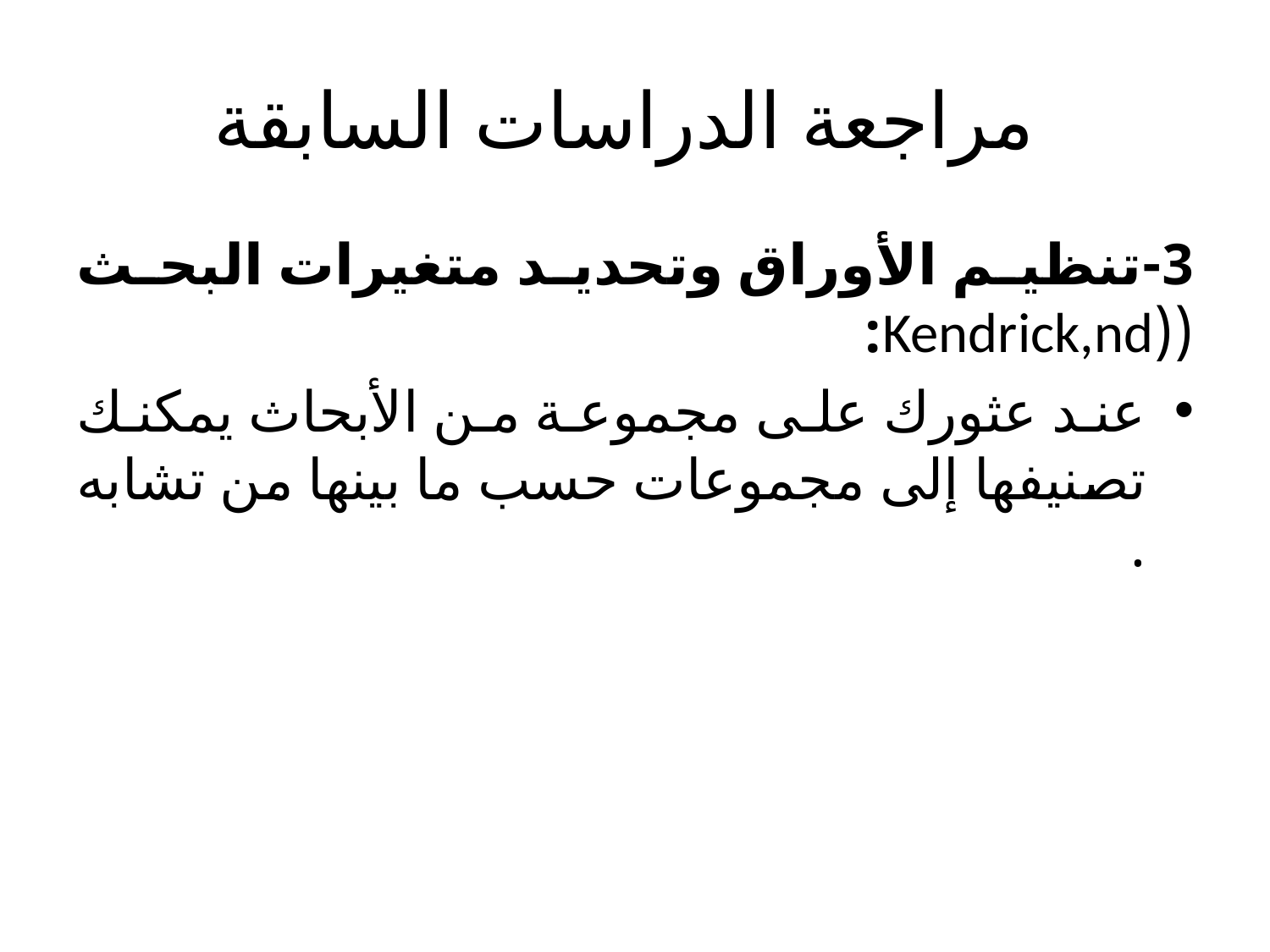

# مراجعة الدراسات السابقة
3-تنظيم الأوراق وتحديد متغيرات البحث ((Kendrick,nd:
عند عثورك على مجموعة من الأبحاث يمكنك تصنيفها إلى مجموعات حسب ما بينها من تشابه .